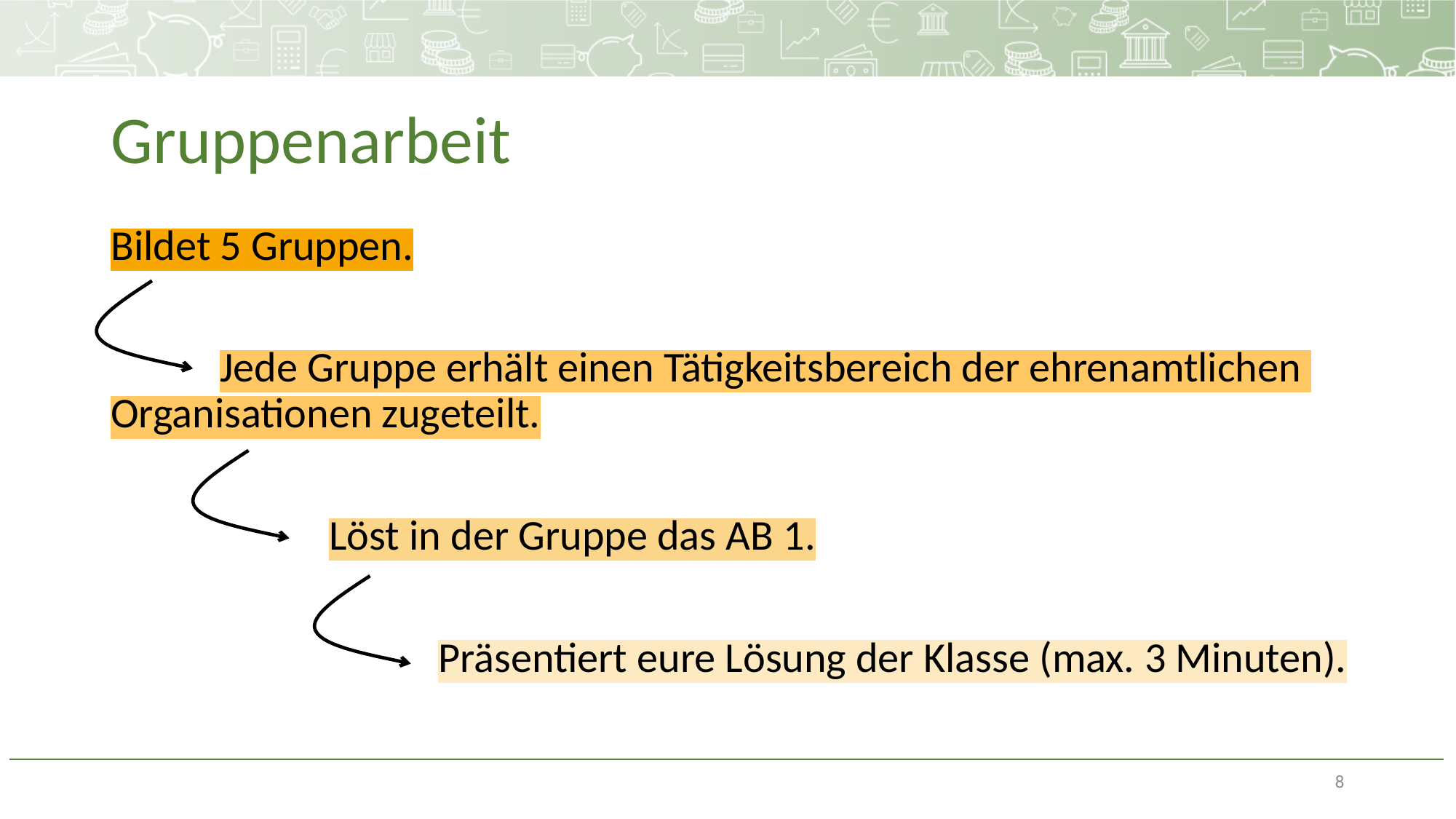

# Gruppenarbeit
Bildet 5 Gruppen.

	Jede Gruppe erhält einen Tätigkeitsbereich der ehrenamtlichen 	Organisationen zugeteilt.

		Löst in der Gruppe das AB 1.

			Präsentiert eure Lösung der Klasse (max. 3 Minuten).

8